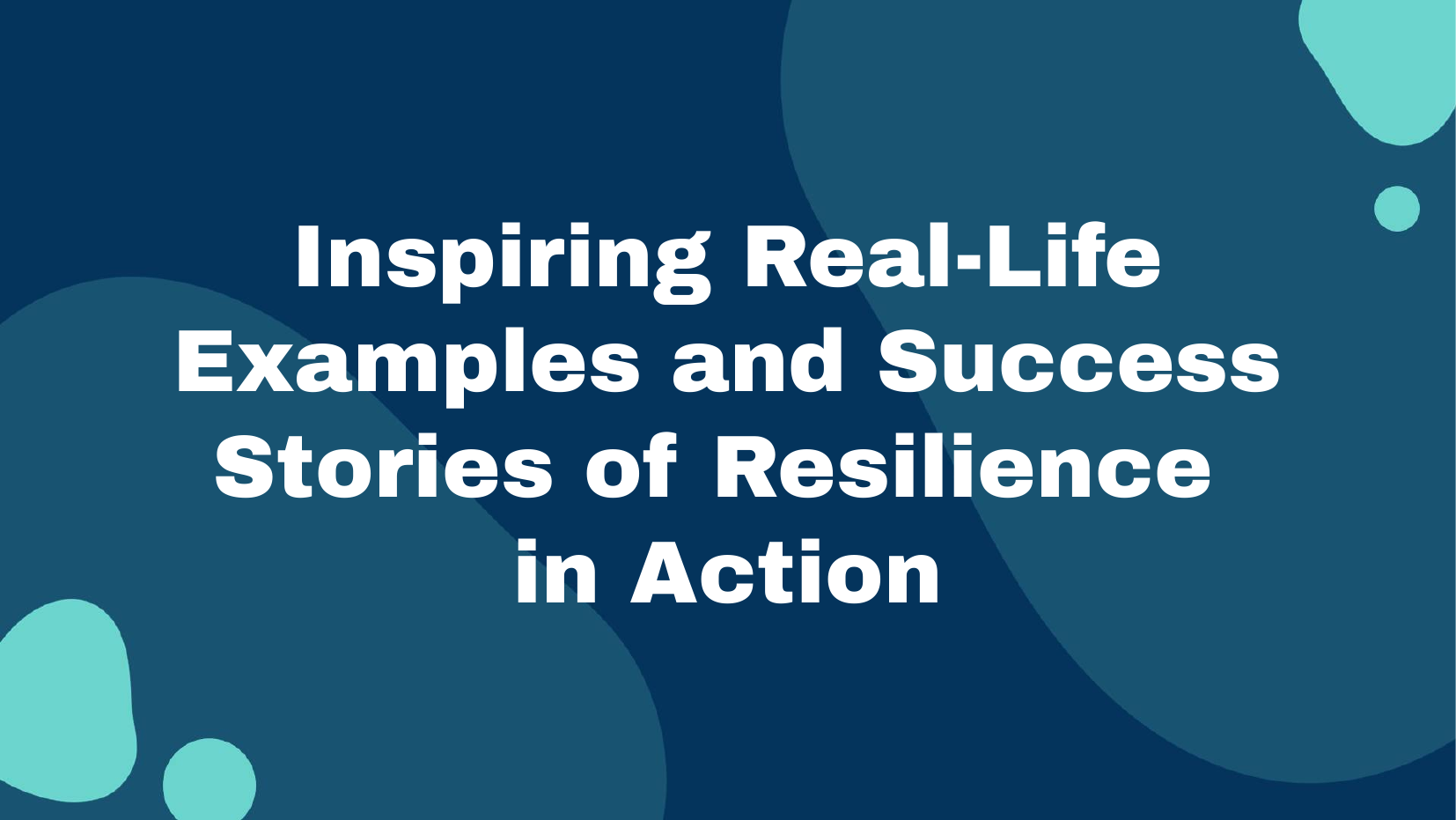

# Inspiring Real-Life Examples and Success Stories of Resilience
in Action